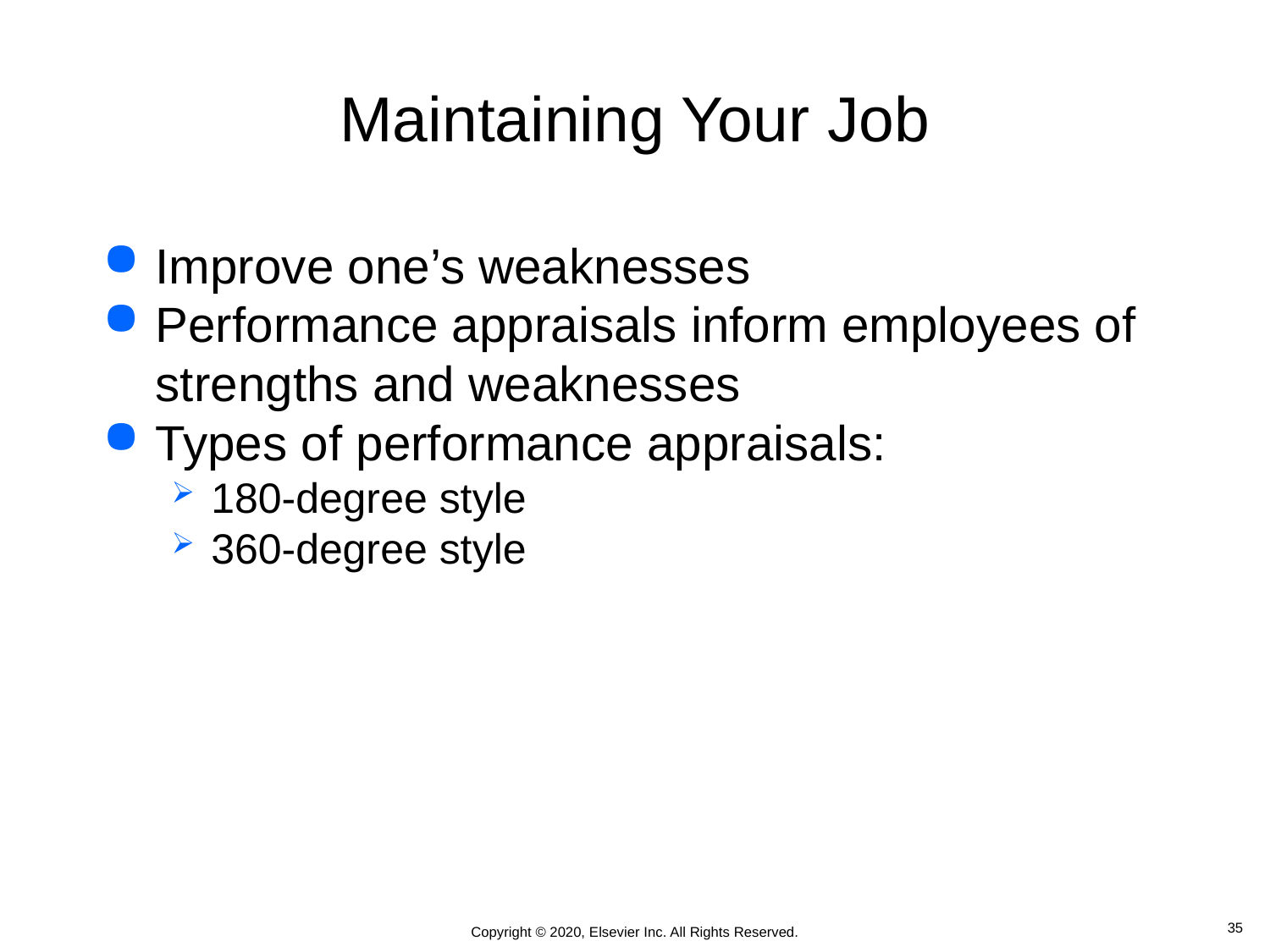

# Maintaining Your Job
Improve one’s weaknesses
Performance appraisals inform employees of strengths and weaknesses
Types of performance appraisals:
180-degree style
360-degree style
 35